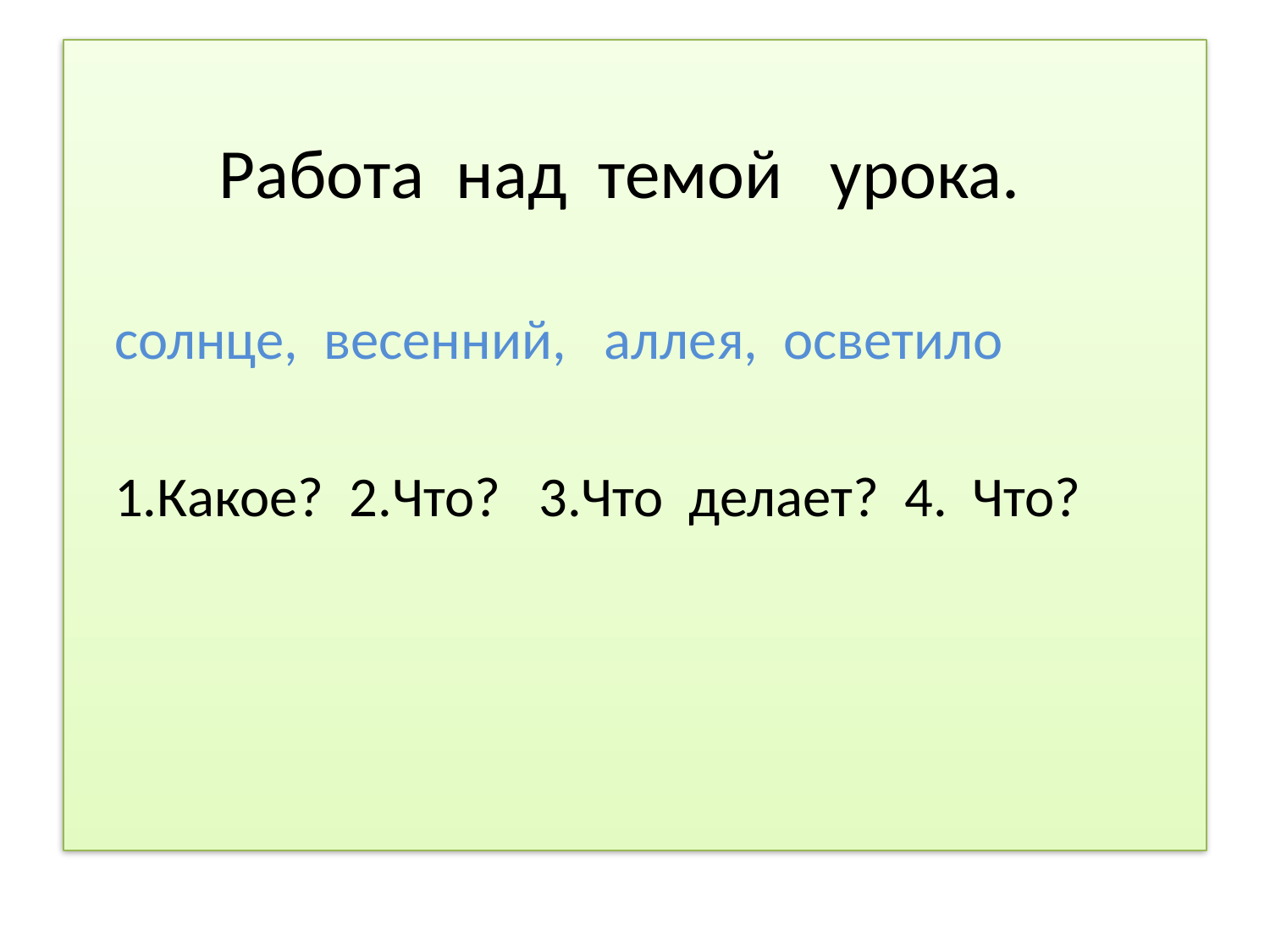

#

         Работа  над  темой   урока.

   солнце,  весенний,   аллея,  осветило

   1.Какое?  2.Что?   3.Что  делает?  4.  Что?